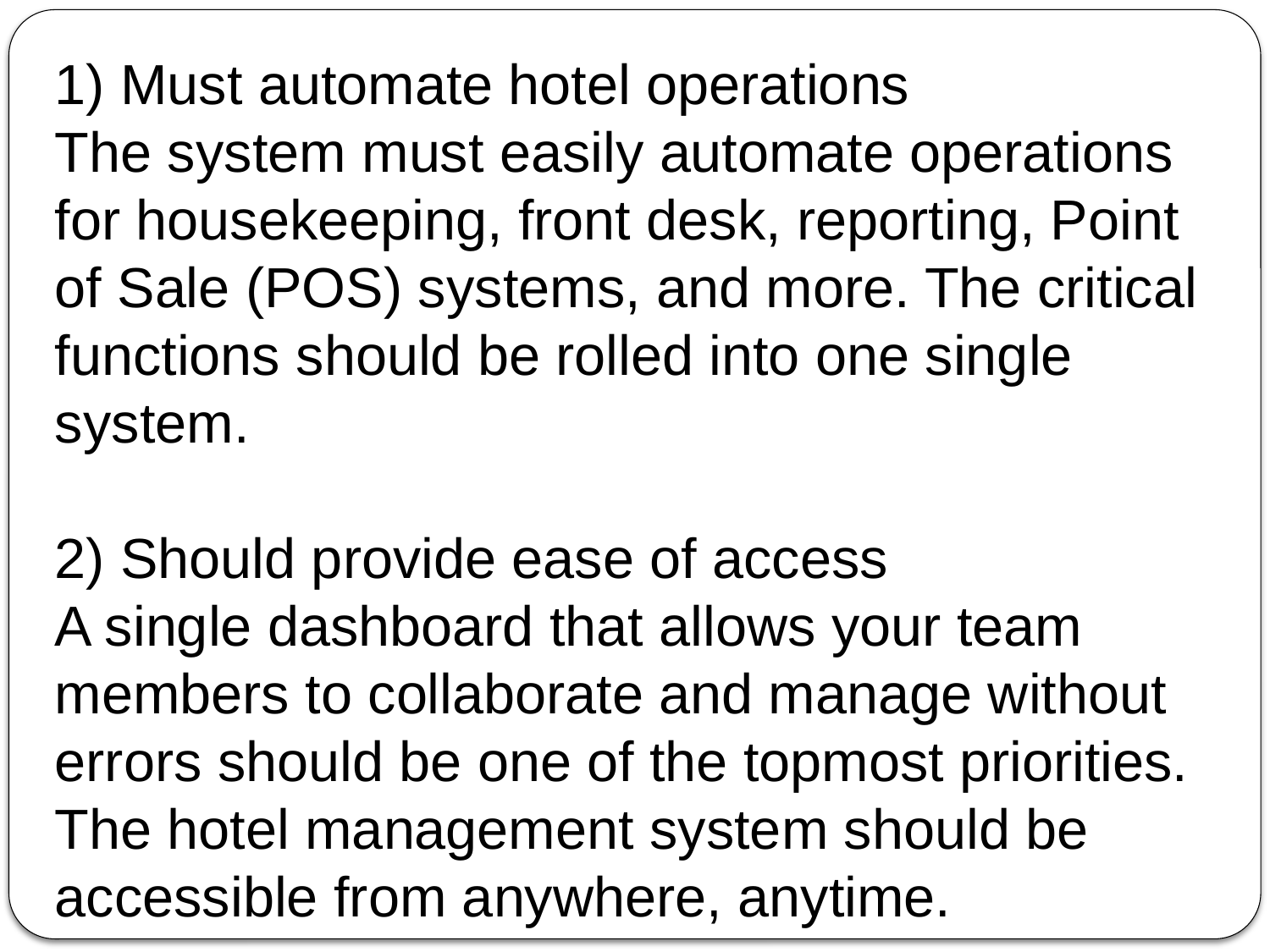

1) Must automate hotel operations
The system must easily automate operations for housekeeping, front desk, reporting, Point of Sale (POS) systems, and more. The critical functions should be rolled into one single system.

2) Should provide ease of access
A single dashboard that allows your team members to collaborate and manage without errors should be one of the topmost priorities. The hotel management system should be accessible from anywhere, anytime.